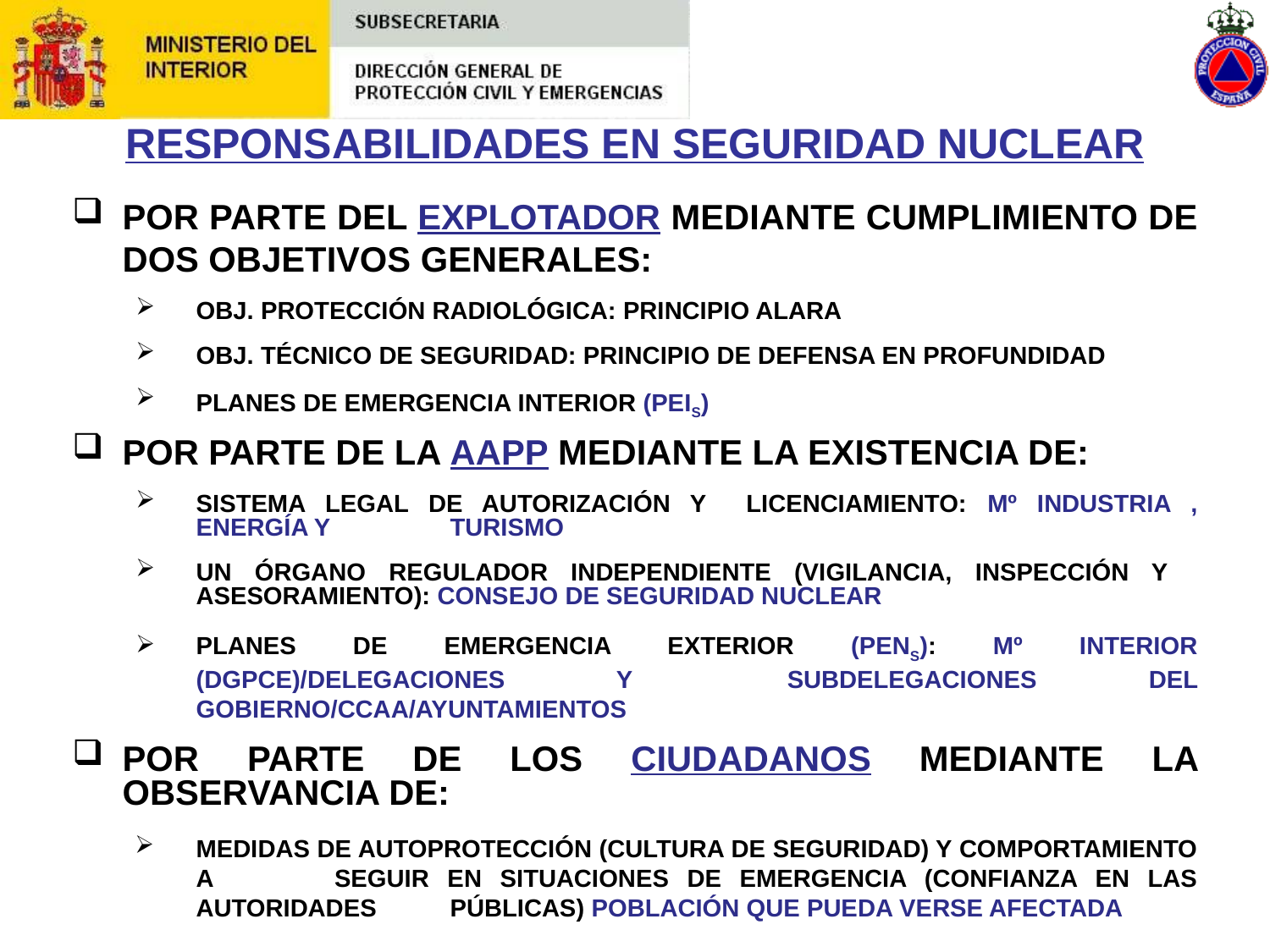

# RESPONSABILIDADES EN SEGURIDAD NUCLEAR
POR PARTE DEL EXPLOTADOR Mediante cumplimiento de dos objetivos generales:
OBJ. PROTECCIÓN RADIOLÓGICA: PRINCIPIO ALARA
OBJ. TÉCNICO DE SEGURIDAD: PRINCIPIO DE DEFENSA EN PROFUNDIDAD
PLANES DE EMERGENCIA INTERIOR (PEIS)
POR PARTE DE LA AAPP Mediante la existencia de:
SISTEMA LEGAL DE AUTORIZACIÓN Y  LICENCIAMIENTO: Mº INDUSTRIA , ENERGÍA Y 	TURISMO
UN ÓRGANO REGULADOR INDEPENDIENTE (VIGILANCIA, INSPECCIÓN Y 	ASESORAMIENTO): CONSEJO DE SEGURIDAD NUCLEAR
PLANES DE EMERGENCIA EXTERIOR (PENS): Mº INTERIOR (DGPCE)/DELEGACIONES Y 	SUBDELEGACIONES DEL GOBIERNO/CCAA/AYUNTAMIENTOS
POR PARTE DE LOS CIUDADANOS MEDIANTE LA OBSERVANCIA DE:
MEDIDAS DE AUTOPROTECCIÓN (CULTURA DE SEGURIDAD) Y COMPORTAMIENTO A 	SEGUIR EN SITUACIONES DE EMERGENCIA (CONFIANZA EN LAS AUTORIDADES 	PÚBLICAS) POBLACIÓN QUE PUEDA VERSE AFECTADA